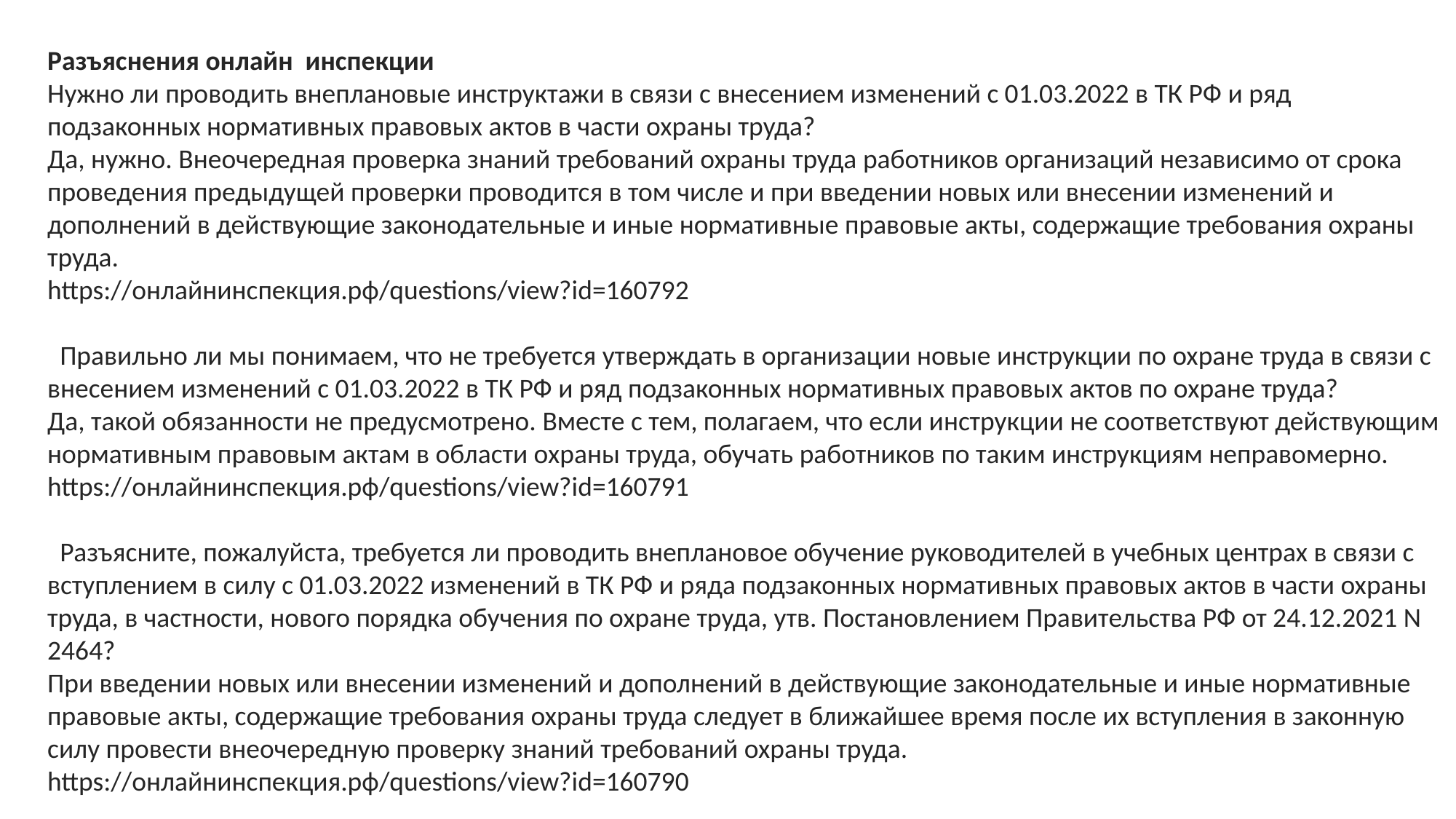

Разъяснения онлайн  инспекции
Нужно ли проводить внеплановые инструктажи в связи с внесением изменений с 01.03.2022 в ТК РФ и ряд подзаконных нормативных правовых актов в части охраны труда?
Да, нужно. Внеочередная проверка знаний требований охраны труда работников организаций независимо от срока проведения предыдущей проверки проводится в том числе и при введении новых или внесении изменений и дополнений в действующие законодательные и иные нормативные правовые акты, содержащие требования охраны труда.
https://онлайнинспекция.рф/questions/view?id=160792

  Правильно ли мы понимаем, что не требуется утверждать в организации новые инструкции по охране труда в связи с внесением изменений с 01.03.2022 в ТК РФ и ряд подзаконных нормативных правовых актов по охране труда?
Да, такой обязанности не предусмотрено. Вместе с тем, полагаем, что если инструкции не соответствуют действующим нормативным правовым актам в области охраны труда, обучать работников по таким инструкциям неправомерно.
https://онлайнинспекция.рф/questions/view?id=160791

  Разъясните, пожалуйста, требуется ли проводить внеплановое обучение руководителей в учебных центрах в связи с вступлением в силу с 01.03.2022 изменений в ТК РФ и ряда подзаконных нормативных правовых актов в части охраны труда, в частности, нового порядка обучения по охране труда, утв. Постановлением Правительства РФ от 24.12.2021 N 2464?
При введении новых или внесении изменений и дополнений в действующие законодательные и иные нормативные правовые акты, содержащие требования охраны труда следует в ближайшее время после их вступления в законную силу провести внеочередную проверку знаний требований охраны труда.
https://онлайнинспекция.рф/questions/view?id=160790